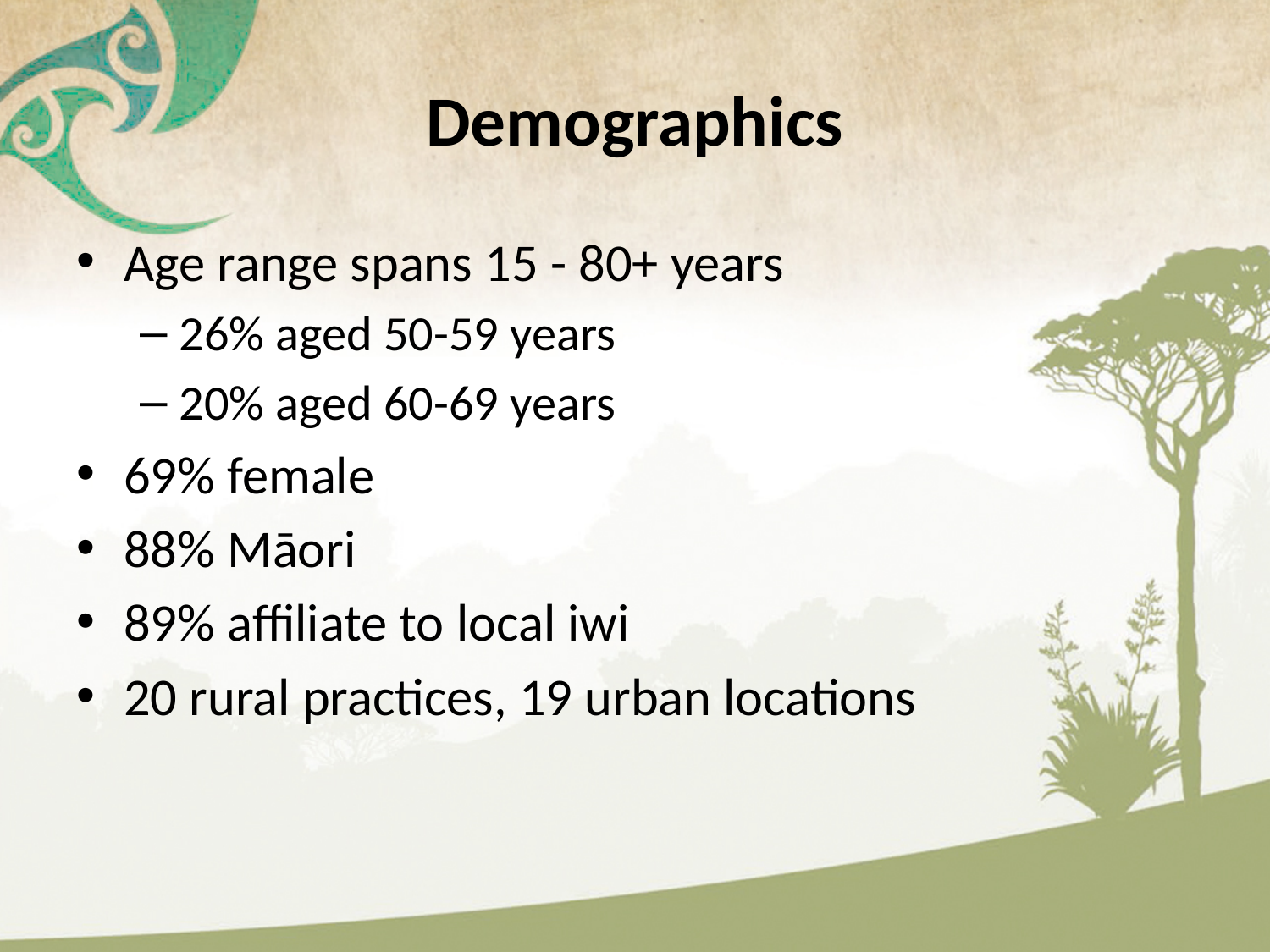

# Demographics
Age range spans 15 - 80+ years
26% aged 50-59 years
20% aged 60-69 years
69% female
88% Māori
89% affiliate to local iwi
20 rural practices, 19 urban locations